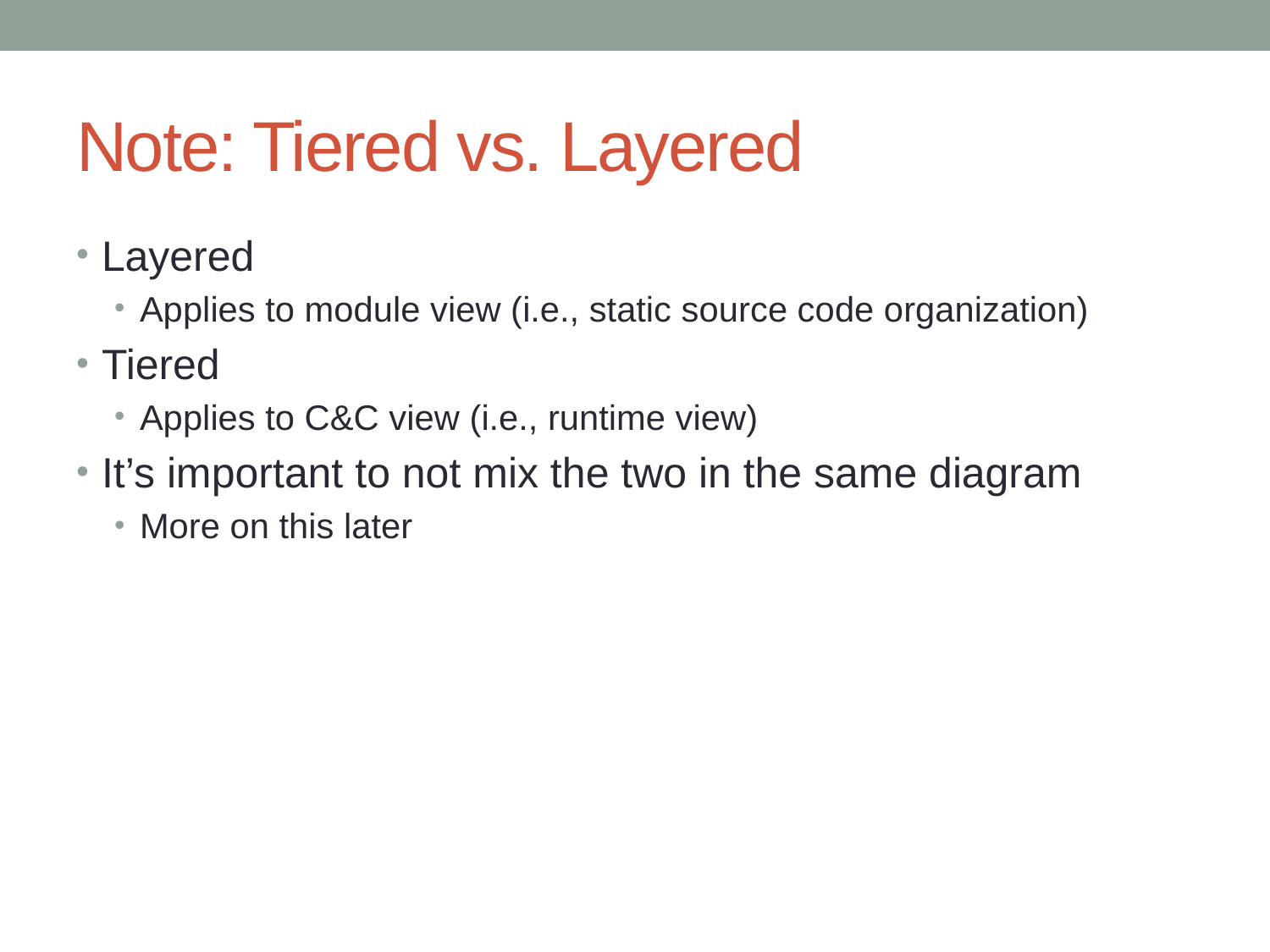

# Note: Tiered vs. Layered
Layered
Applies to module view (i.e., static source code organization)
Tiered
Applies to C&C view (i.e., runtime view)
It’s important to not mix the two in the same diagram
More on this later